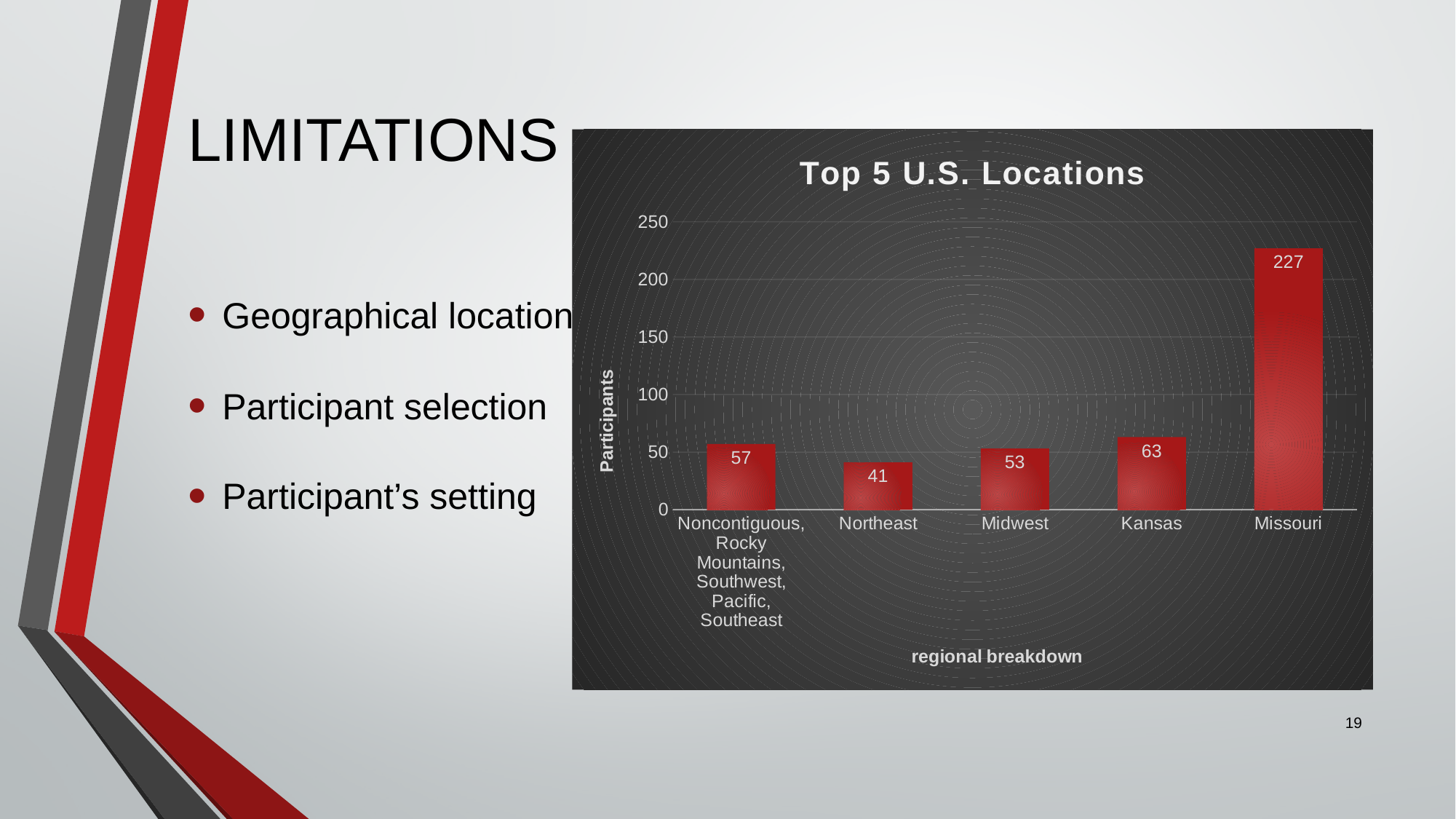

# LIMITATIONS

### Chart: Top 5 U.S. Locations

| Category | Column3 |
|---|---|
| Noncontiguous, Rocky Mountains, Southwest, Pacific, Southeast | 57.0 |
| Northeast | 41.0 |
| Midwest | 53.0 |
| Kansas | 63.0 |
| Missouri | 227.0 |
Geographical location

Participant selection

Participant’s setting

19